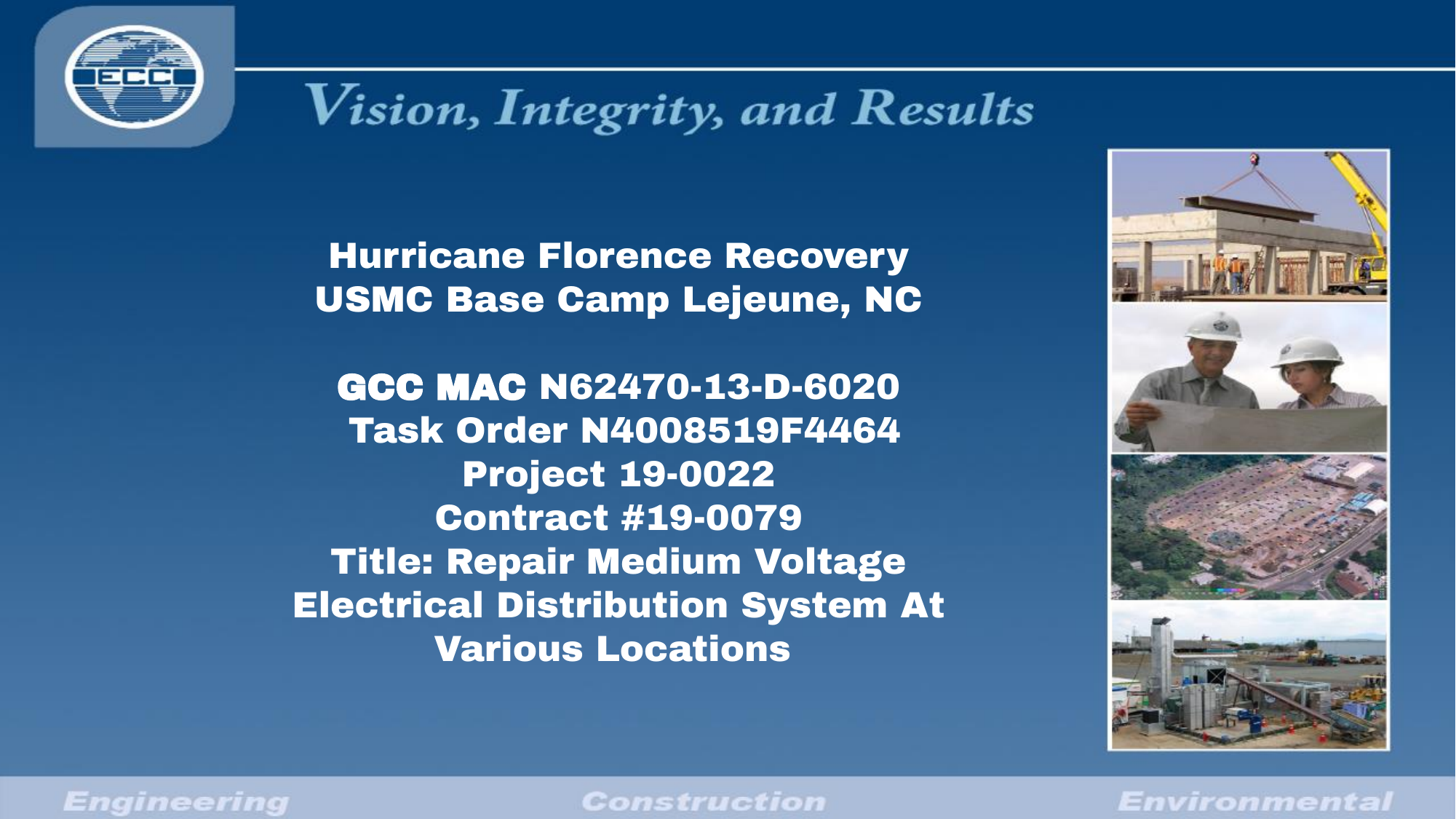

# Hurricane Florence Recovery USMC Base Camp Lejeune, NC GCC MAC N62470-13-D-6020 Task Order N4008519F4464 Project 19-0022 Contract #19-0079 Title: Repair Medium Voltage Electrical Distribution System At Various Locations